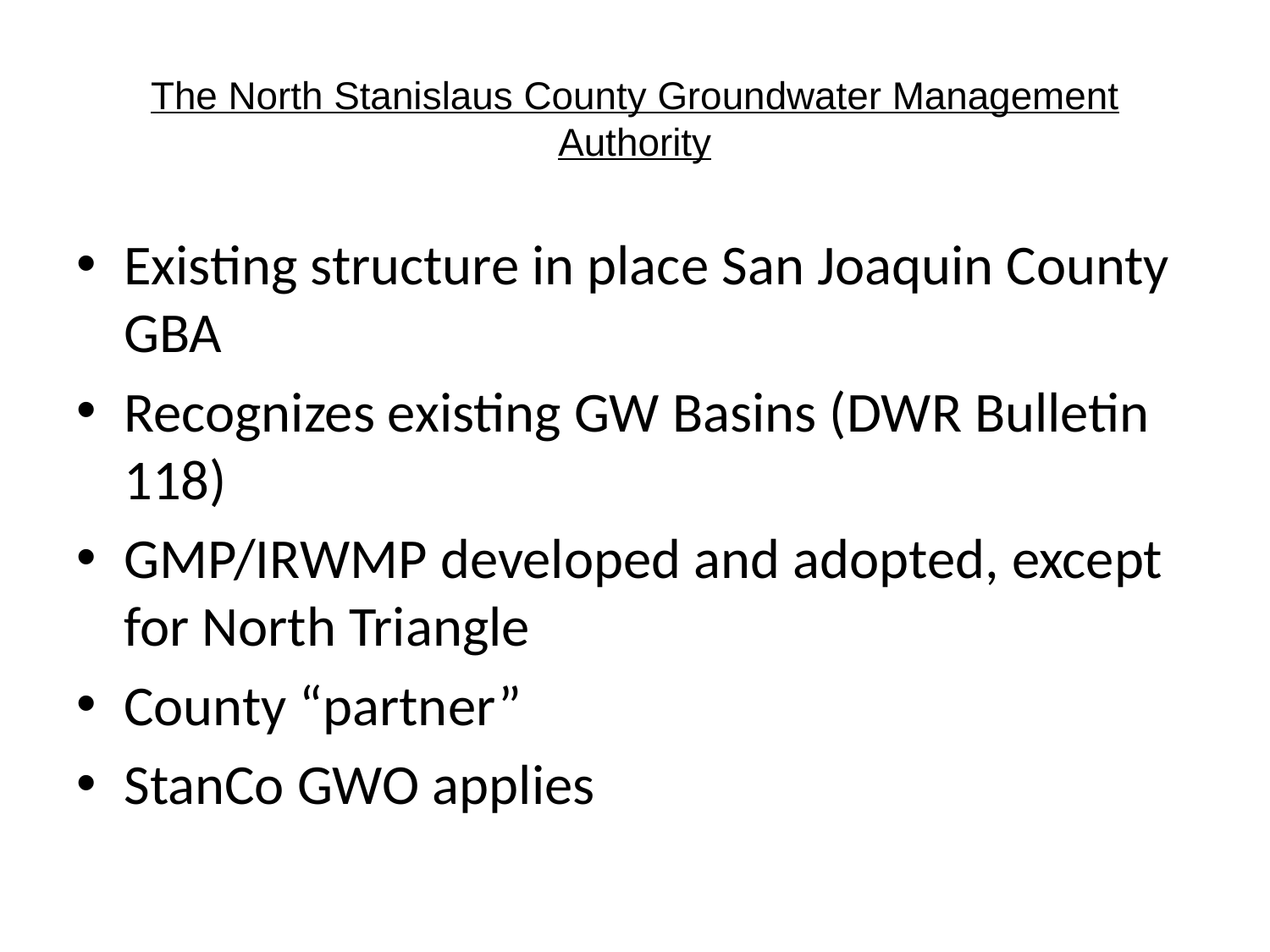

# The North Stanislaus County Groundwater Management Authority
Existing structure in place San Joaquin County GBA
Recognizes existing GW Basins (DWR Bulletin 118)
GMP/IRWMP developed and adopted, except for North Triangle
County “partner”
StanCo GWO applies